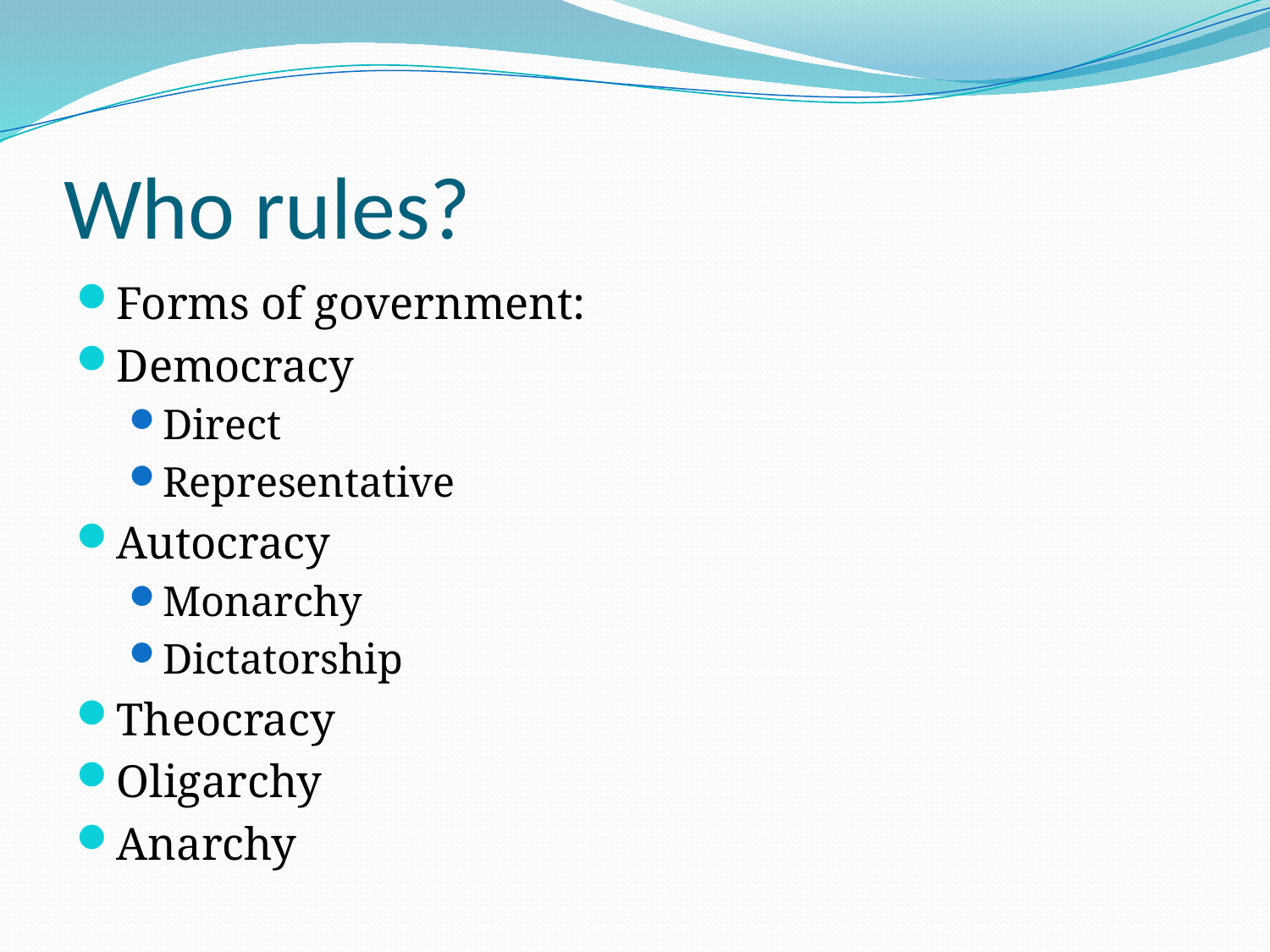

# Who rules?
Forms of government:
Democracy
Direct
Representative
Autocracy
Monarchy
Dictatorship
Theocracy
Oligarchy
Anarchy